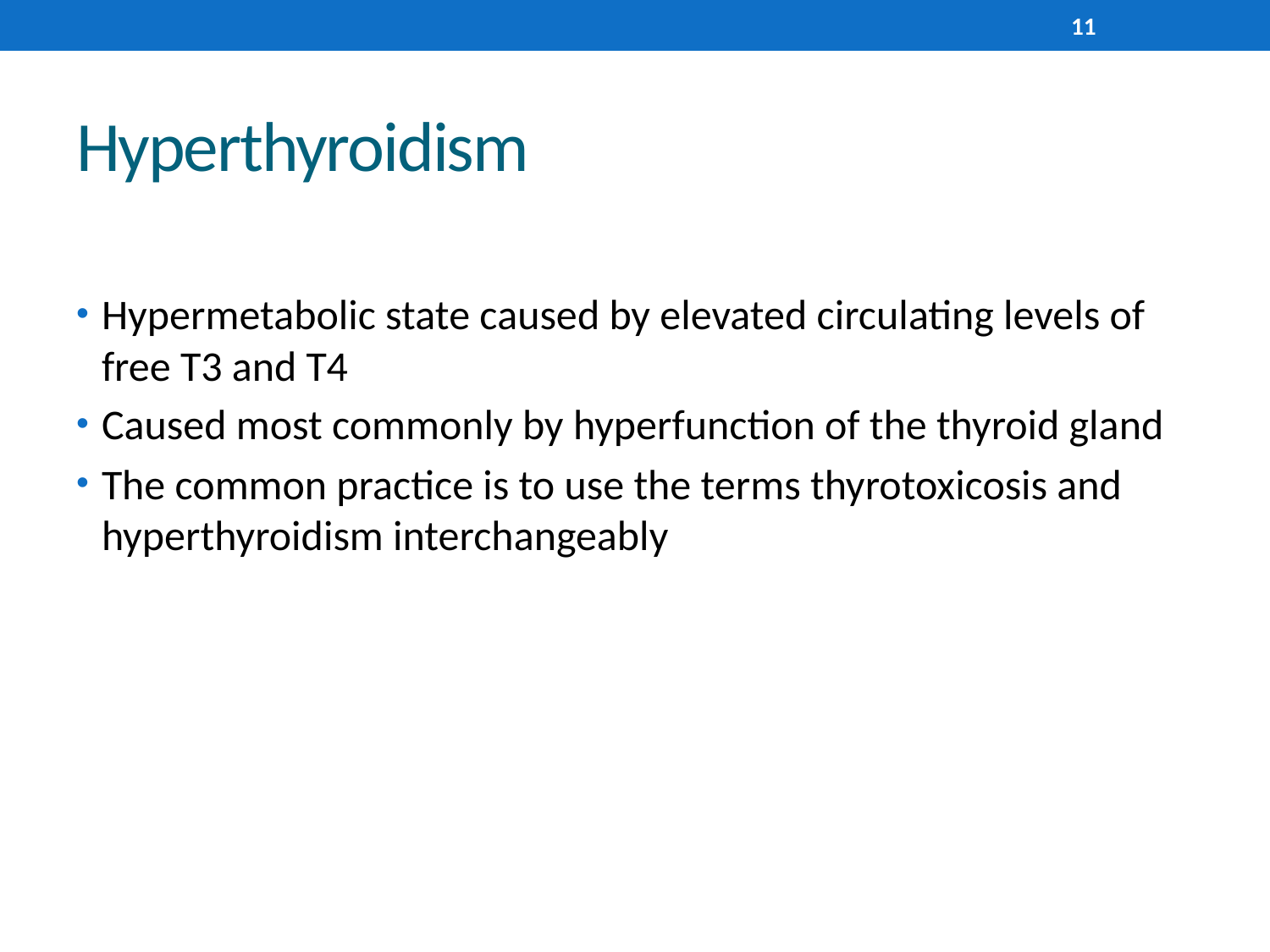

11
# Hyperthyroidism

Hypermetabolic state caused by elevated circulating levels of free T3 and T4
Caused most commonly by hyperfunction of the thyroid gland
The common practice is to use the terms thyrotoxicosis and hyperthyroidism interchangeably